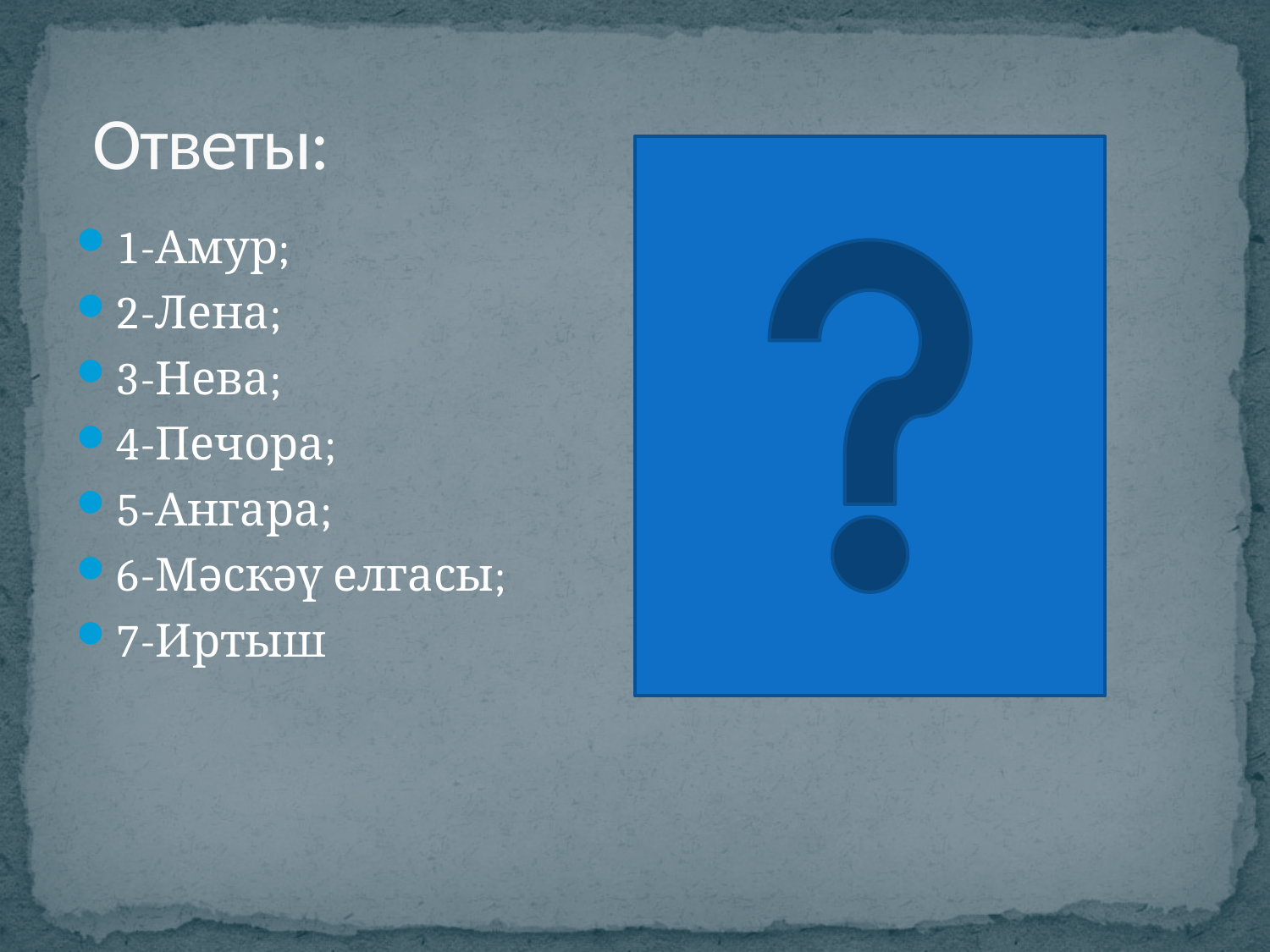

# Ответы:

1-Амур;
2-Лена;
3-Нева;
4-Печора;
5-Ангара;
6-Мәскәү елгасы;
7-Иртыш